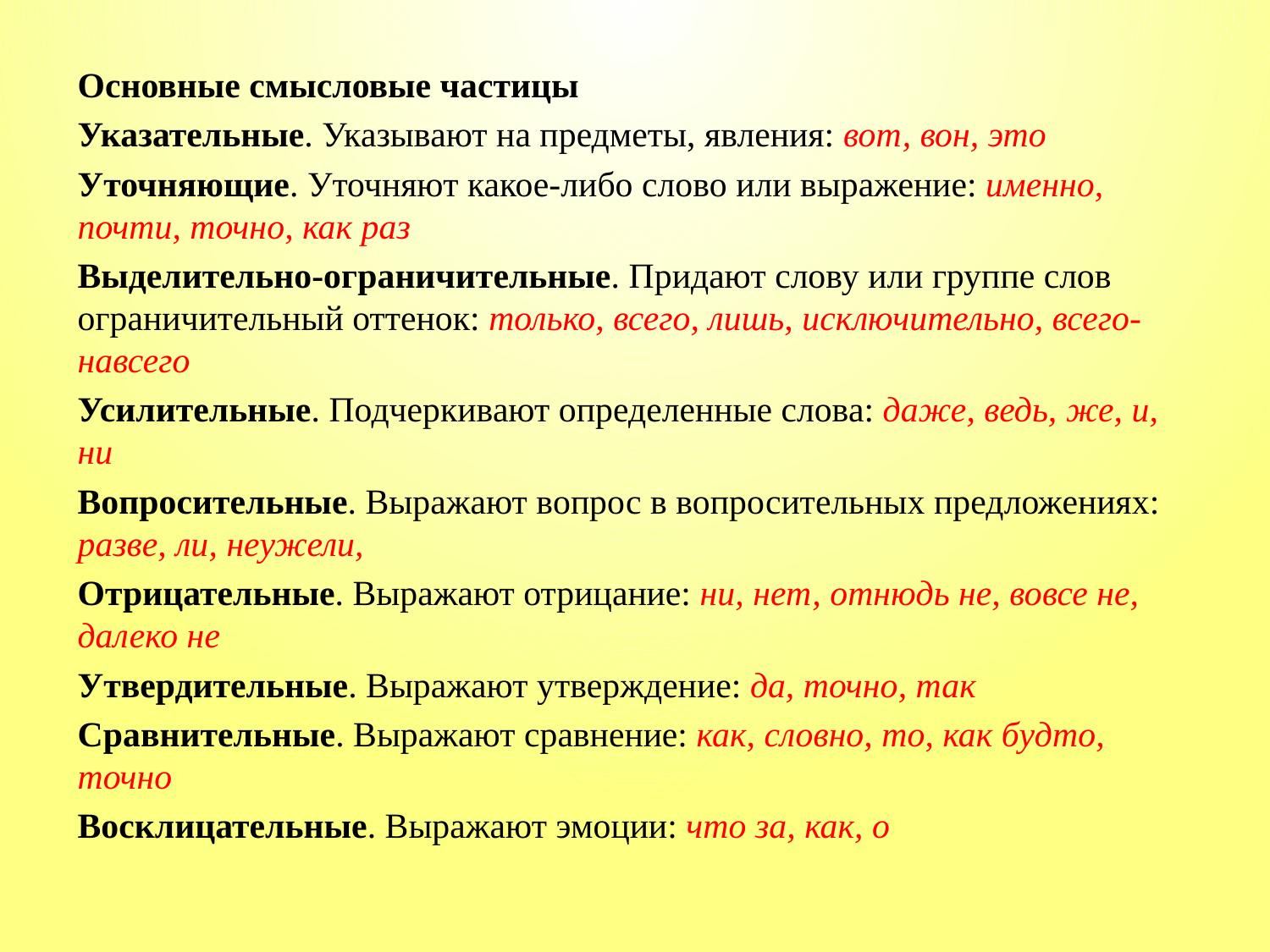

Основные смысловые частицы
Указательные. Указывают на предметы, явления: вот, вон, это
Уточняющие. Уточняют какое-либо слово или выражение: именно, почти, точно, как раз
Выделительно-ограничительные. Придают слову или группе слов ограничительный оттенок: только, всего, лишь, исключительно, всего-навсего
Усилительные. Подчеркивают определенные слова: даже, ведь, же, и, ни
Вопросительные. Выражают вопрос в вопросительных пред­ложениях: разве, ли, неужели,
Отрицательные. Выражают отрицание: ни, нет, отнюдь не, вовсе не, далеко не
Утвердительные. Выражают утверждение: да, точно, так
Сравнительные. Выражают сравнение: как, словно, то, как будто, точно
Восклицательные. Выражают эмоции: что за, как, о